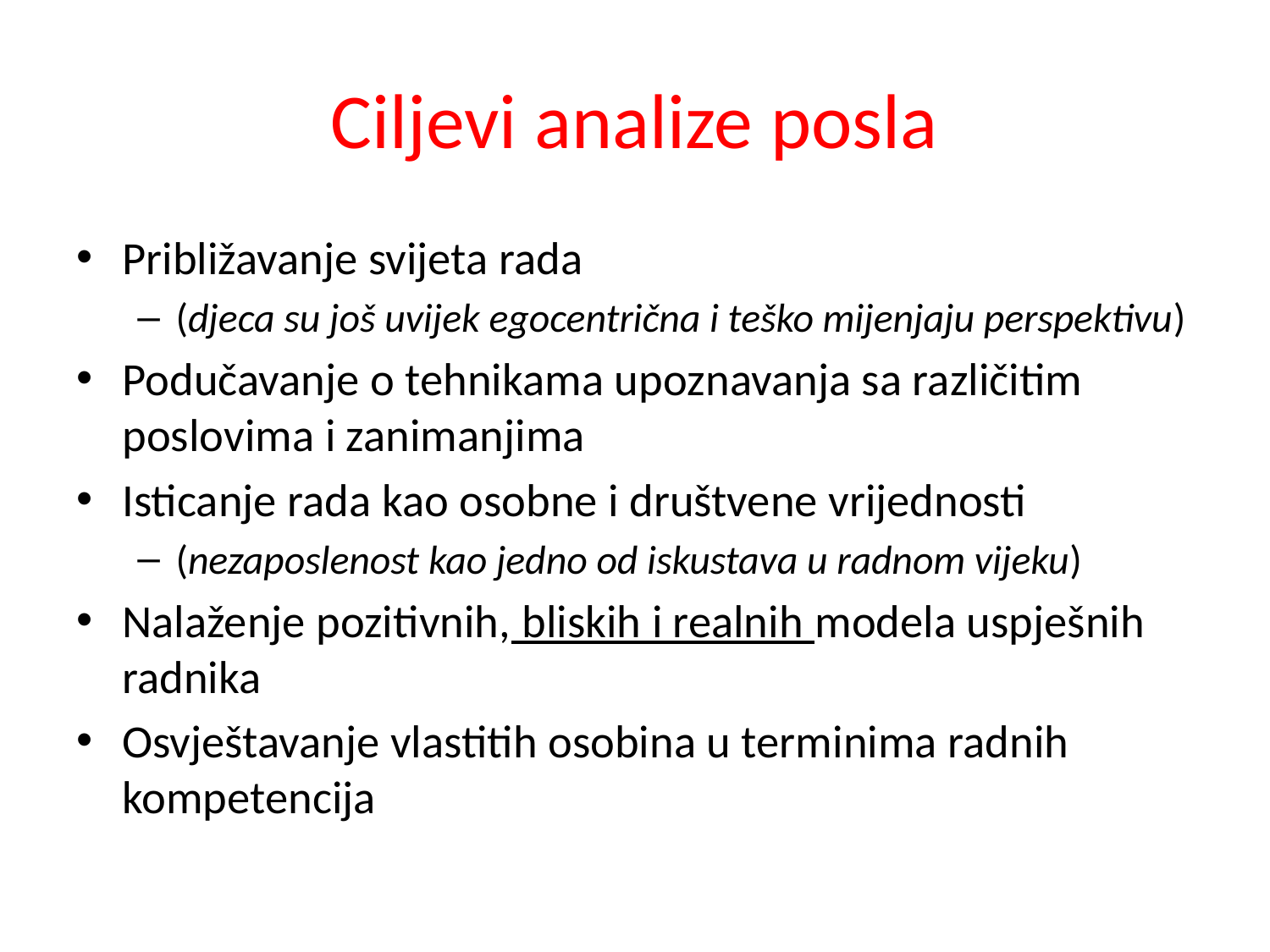

# Ciljevi analize posla
Približavanje svijeta rada
(djeca su još uvijek egocentrična i teško mijenjaju perspektivu)
Podučavanje o tehnikama upoznavanja sa različitim poslovima i zanimanjima
Isticanje rada kao osobne i društvene vrijednosti
(nezaposlenost kao jedno od iskustava u radnom vijeku)
Nalaženje pozitivnih, bliskih i realnih modela uspješnih radnika
Osvještavanje vlastitih osobina u terminima radnih kompetencija